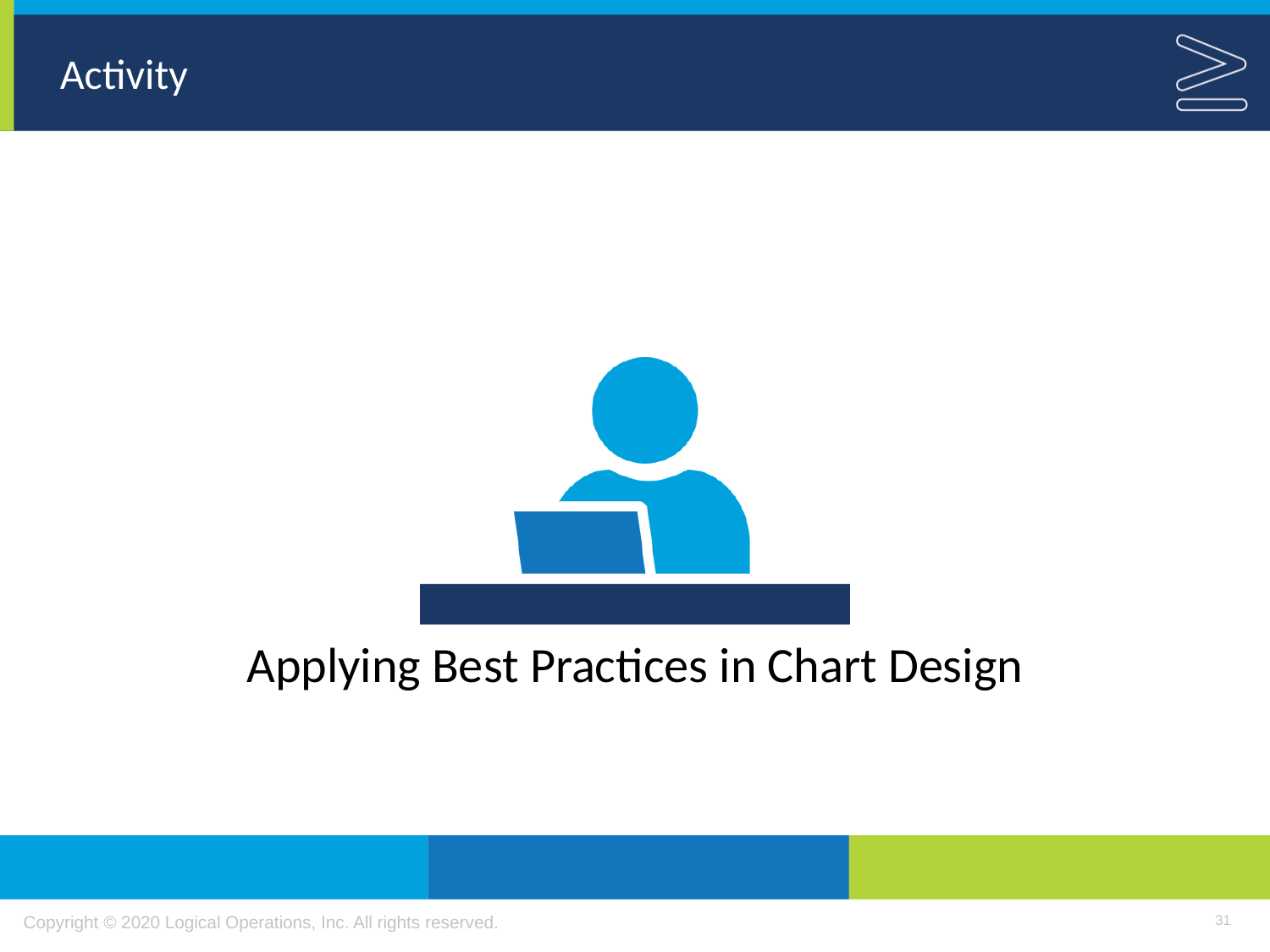

Applying Best Practices in Chart Design
31